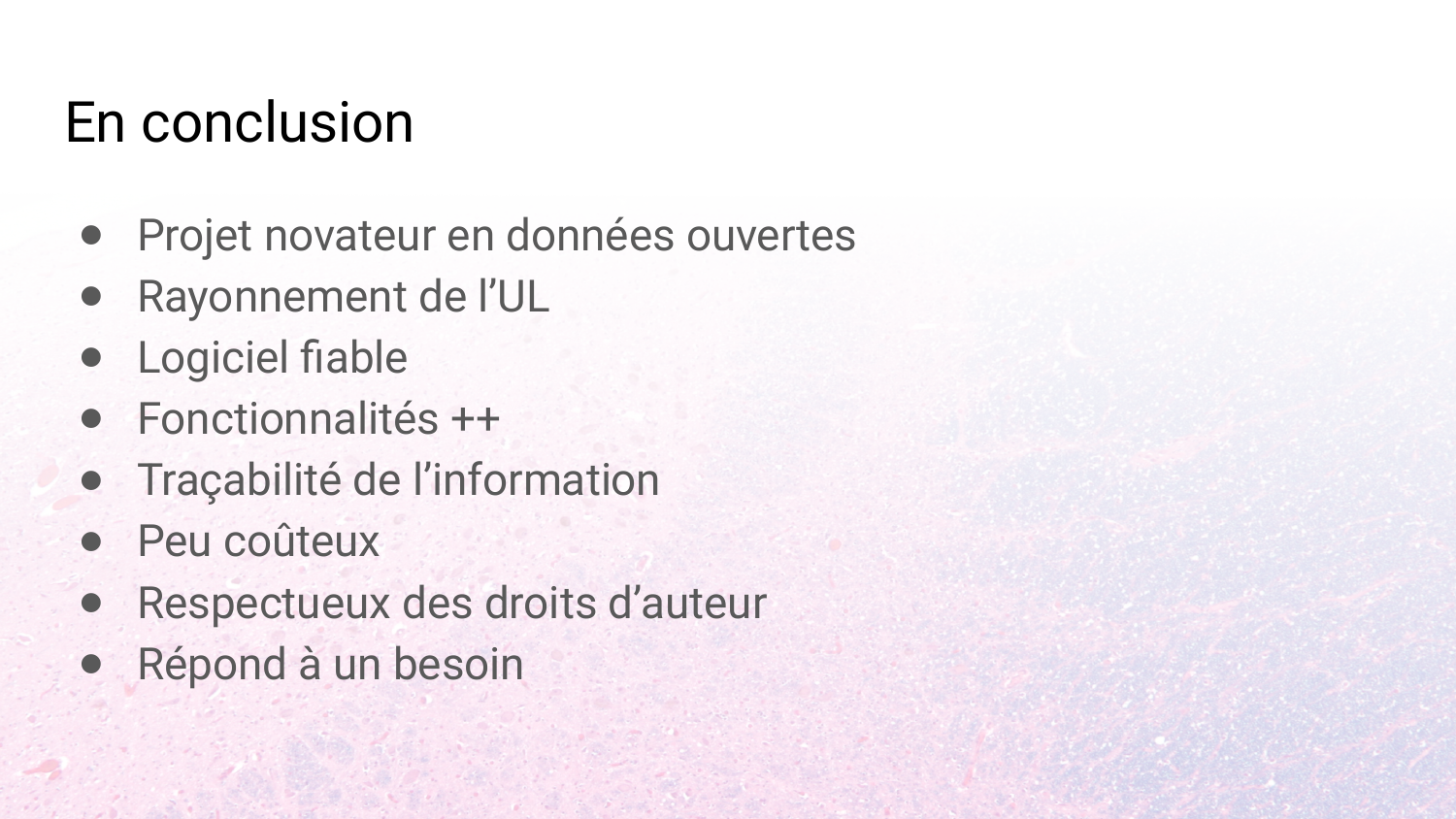

# En conclusion
Projet novateur en données ouvertes
Rayonnement de l’UL
Logiciel fiable
Fonctionnalités ++
Traçabilité de l’information
Peu coûteux
Respectueux des droits d’auteur
Répond à un besoin